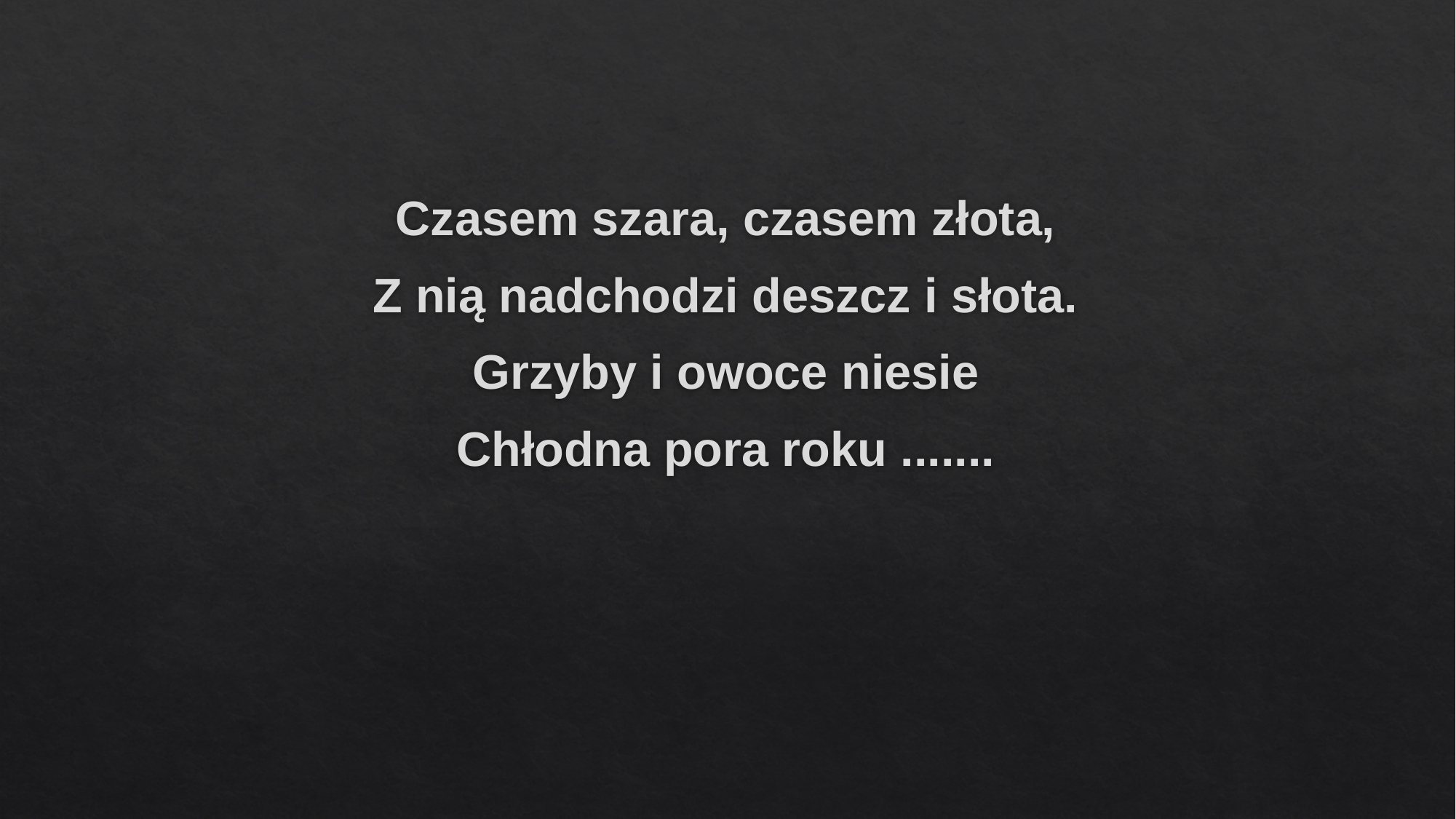

#
Czasem szara, czasem złota,
Z nią nadchodzi deszcz i słota.
Grzyby i owoce niesie
Chłodna pora roku .......